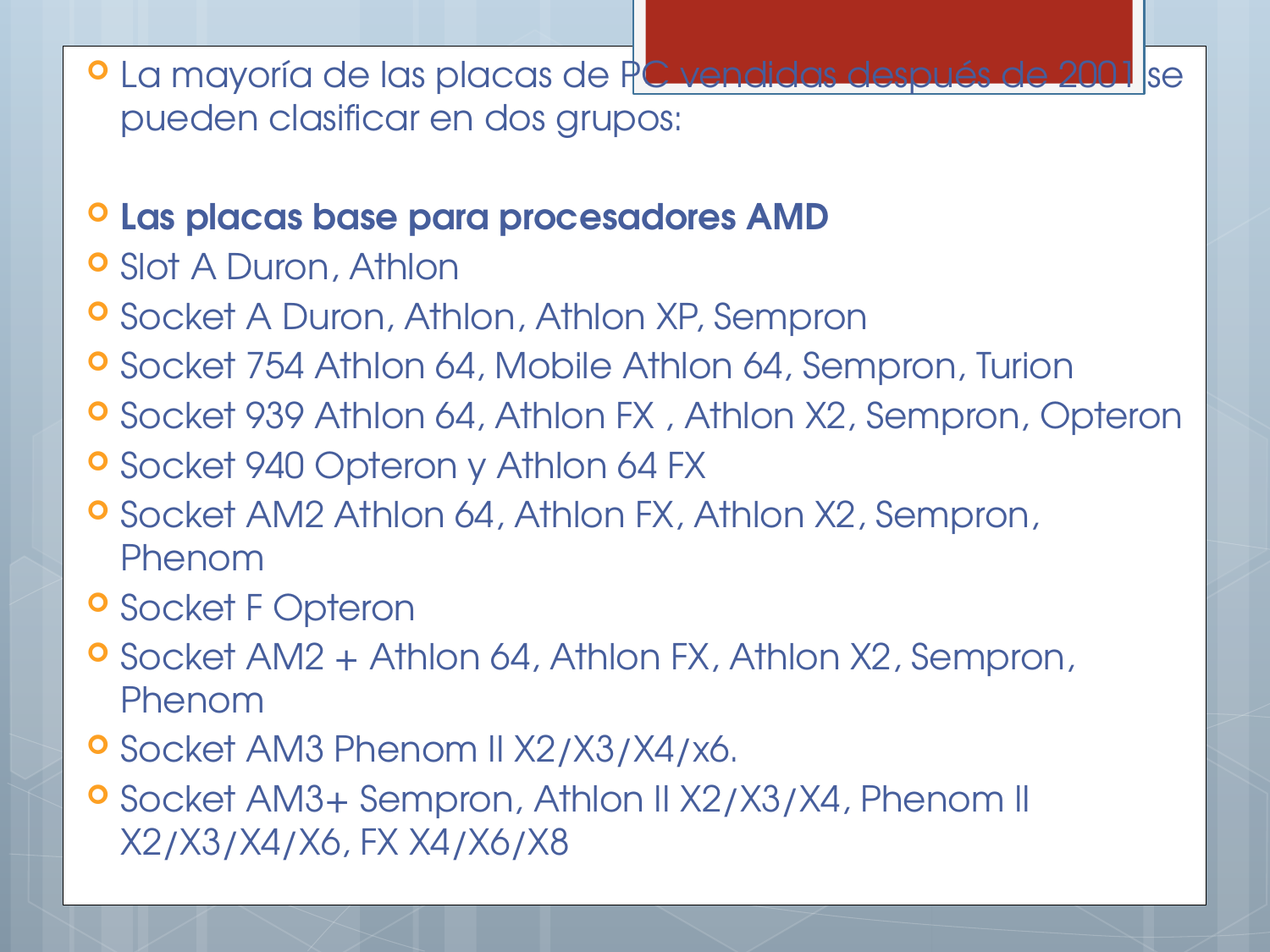

La mayoría de las placas de PC vendidas después de 2001 se pueden clasificar en dos grupos:

Las placas base para procesadores AMD
Slot A Duron, Athlon
Socket A Duron, Athlon, Athlon XP, Sempron
Socket 754 Athlon 64, Mobile Athlon 64, Sempron, Turion
Socket 939 Athlon 64, Athlon FX , Athlon X2, Sempron, Opteron
Socket 940 Opteron y Athlon 64 FX
Socket AM2 Athlon 64, Athlon FX, Athlon X2, Sempron, Phenom
Socket F Opteron
Socket AM2 + Athlon 64, Athlon FX, Athlon X2, Sempron, Phenom
Socket AM3 Phenom II X2/X3/X4/x6.
Socket AM3+ Sempron, Athlon II X2/X3/X4, Phenom II X2/X3/X4/X6, FX X4/X6/X8